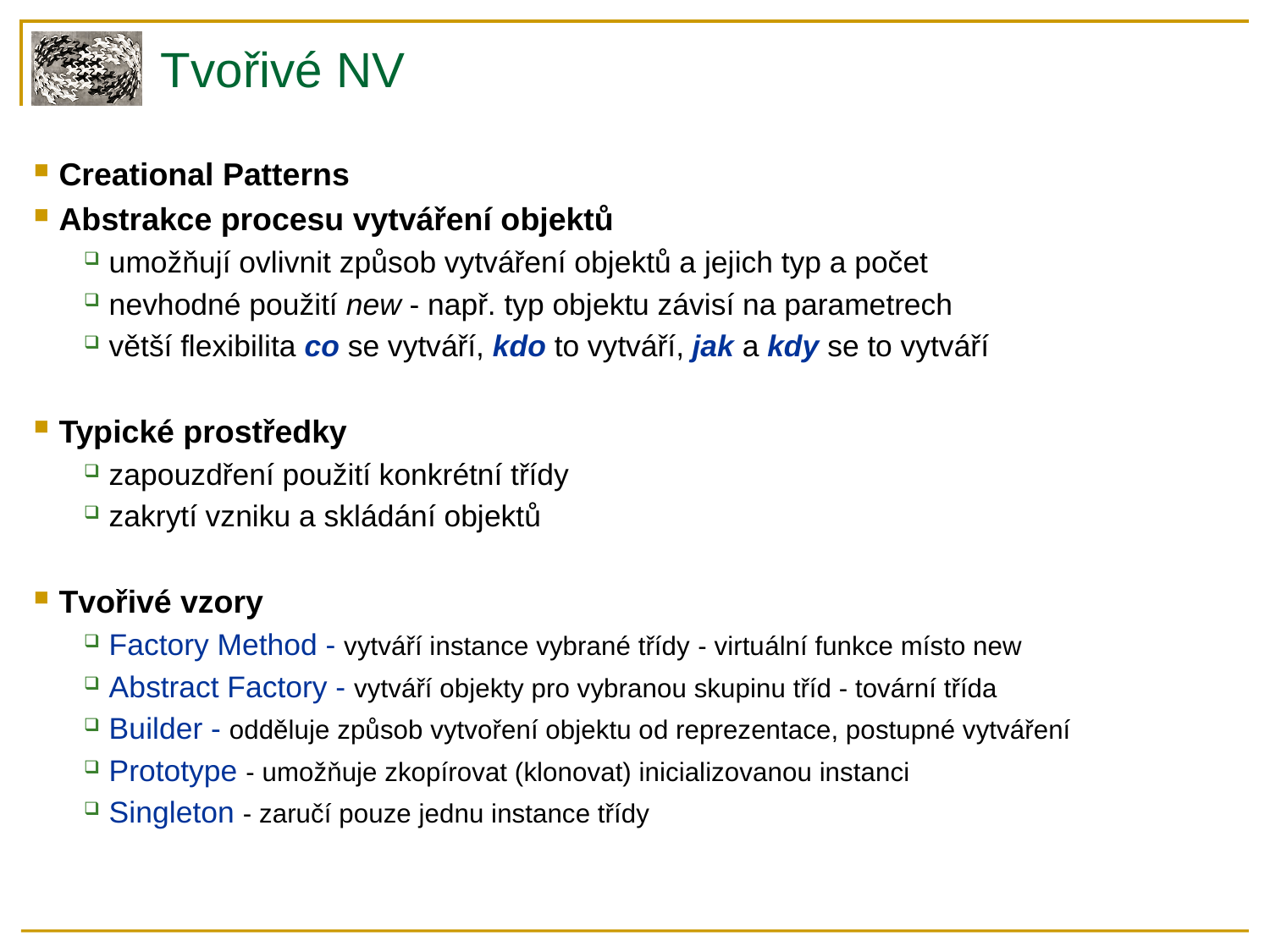

# Tvořivé NV
Creational Patterns
Abstrakce procesu vytváření objektů
umožňují ovlivnit způsob vytváření objektů a jejich typ a počet
nevhodné použití new - např. typ objektu závisí na parametrech
větší flexibilita co se vytváří, kdo to vytváří, jak a kdy se to vytváří

Typické prostředky
zapouzdření použití konkrétní třídy
zakrytí vzniku a skládání objektů

Tvořivé vzory
Factory Method - vytváří instance vybrané třídy - virtuální funkce místo new
Abstract Factory - vytváří objekty pro vybranou skupinu tříd - tovární třída
Builder - odděluje způsob vytvoření objektu od reprezentace, postupné vytváření
Prototype - umožňuje zkopírovat (klonovat) inicializovanou instanci
Singleton - zaručí pouze jednu instance třídy